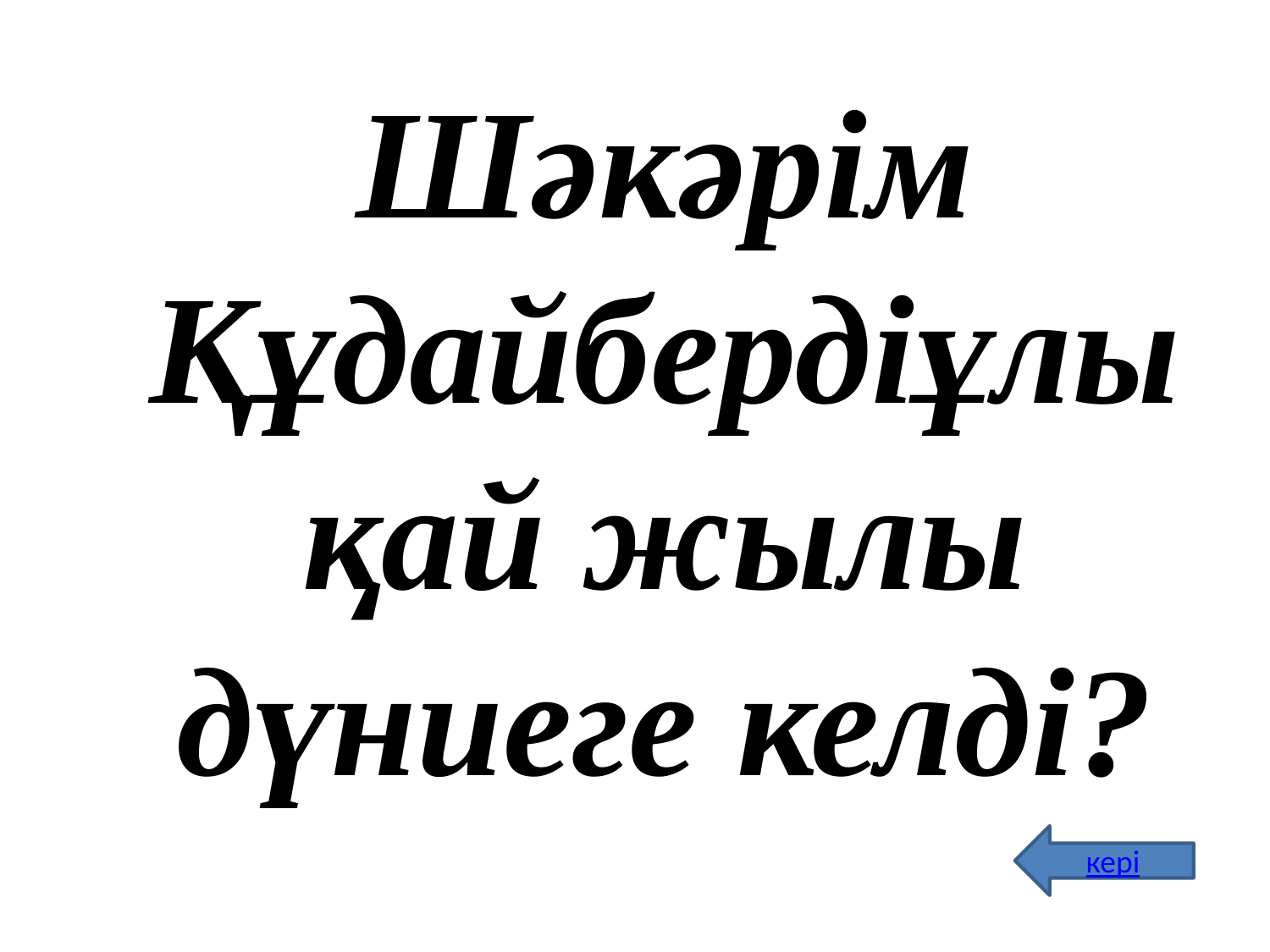

Шәкәрім Құдайбердіұлы қай жылы дүниеге келді?
кері